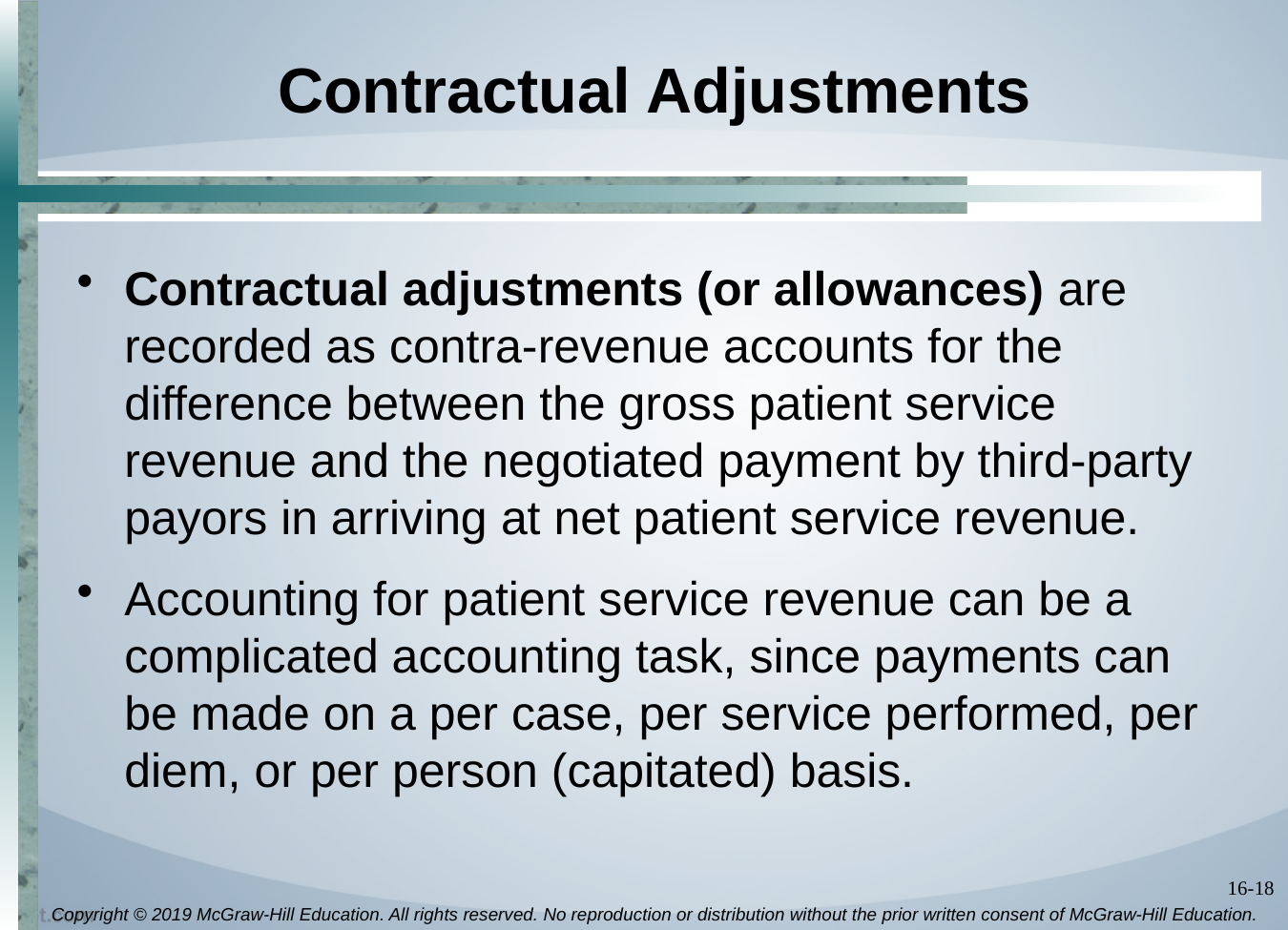

# Contractual Adjustments
Contractual adjustments (or allowances) are recorded as contra-revenue accounts for the difference between the gross patient service revenue and the negotiated payment by third-party payors in arriving at net patient service revenue.
Accounting for patient service revenue can be a complicated accounting task, since payments can be made on a per case, per service performed, per diem, or per person (capitated) basis.